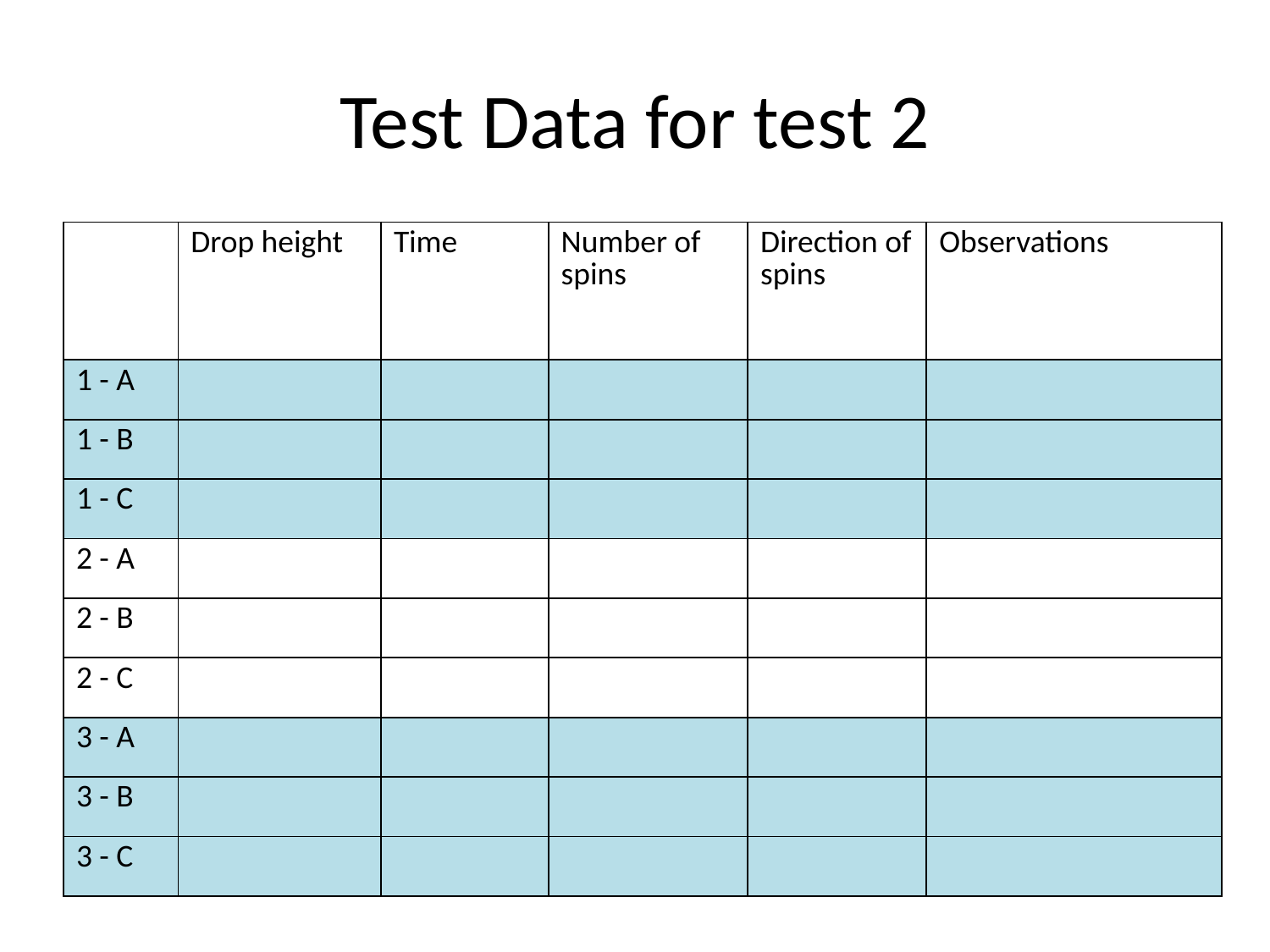

# Test Data for test 2
|  | Drop height | Time | Number of spins | Direction of spins | Observations |
| --- | --- | --- | --- | --- | --- |
| 1 - A |  |  |  |  |  |
| 1 - B |  |  |  |  |  |
| 1 - C |  |  |  |  |  |
| 2 - A |  |  |  |  |  |
| 2 - B |  |  |  |  |  |
| 2 - C |  |  |  |  |  |
| 3 - A |  |  |  |  |  |
| 3 - B |  |  |  |  |  |
| 3 - C |  |  |  |  |  |